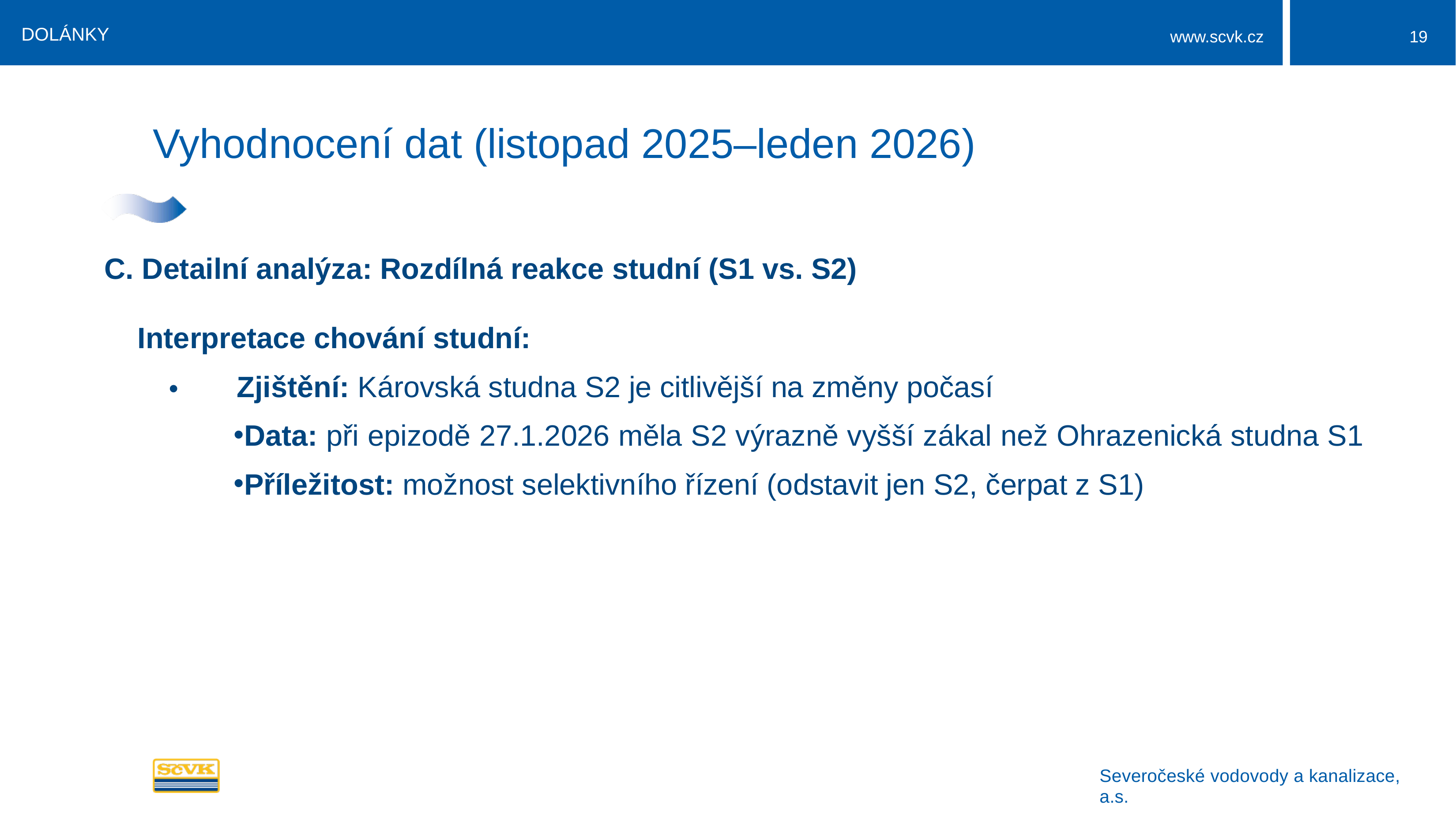

DOLÁNKY
19
# Vyhodnocení dat (listopad 2025–leden 2026)

C. Detailní analýza: Rozdílná reakce studní (S1 vs. S2)

Interpretace chování studní:
•	Zjištění: Károvská studna S2 je citlivější na změny počasí
Data: při epizodě 27.1.2026 měla S2 výrazně vyšší zákal než Ohrazenická studna S1
Příležitost: možnost selektivního řízení (odstavit jen S2, čerpat z S1)